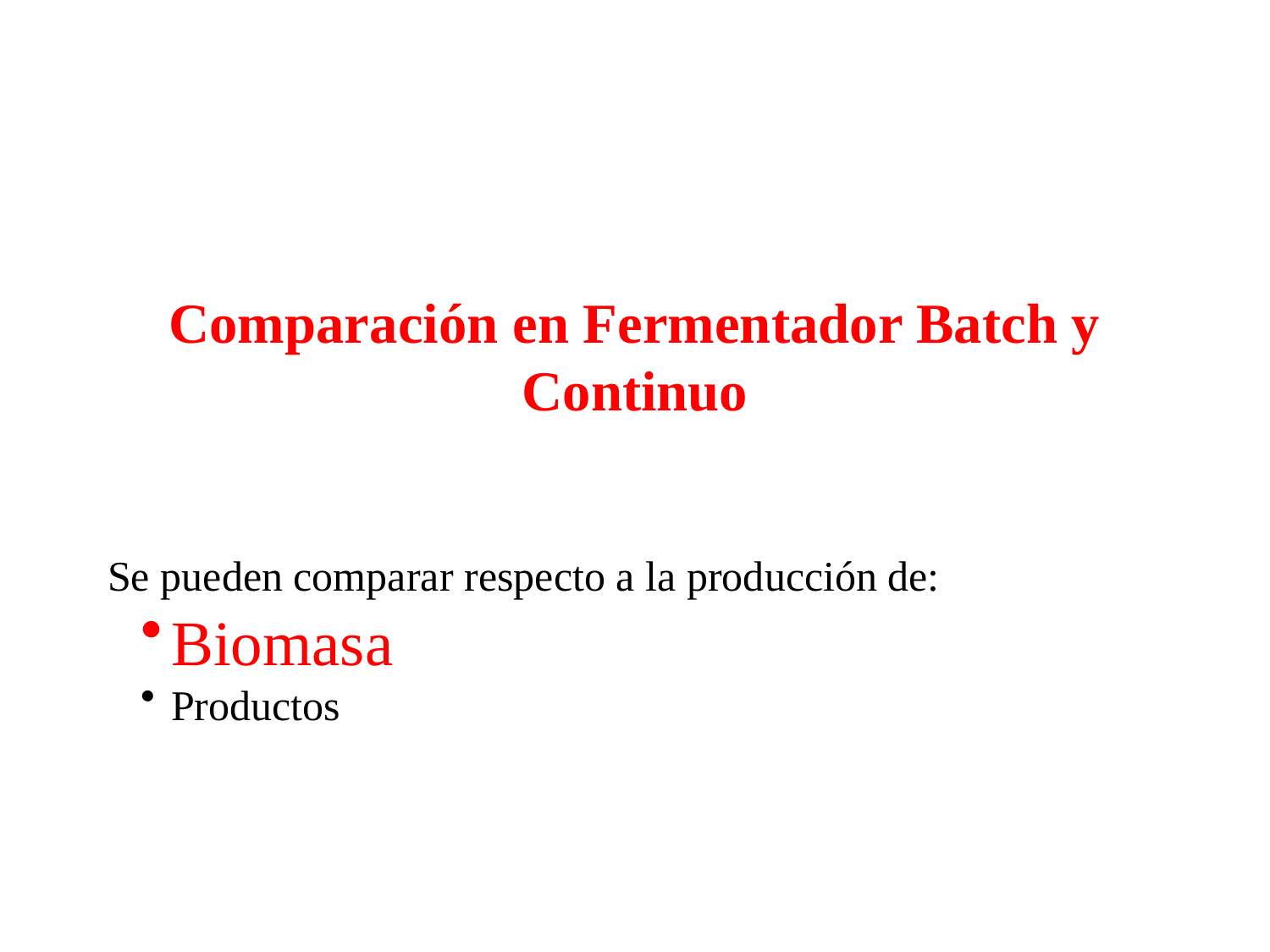

# Comparación en Fermentador Batch y Continuo
Se pueden comparar respecto a la producción de:
Biomasa
Productos